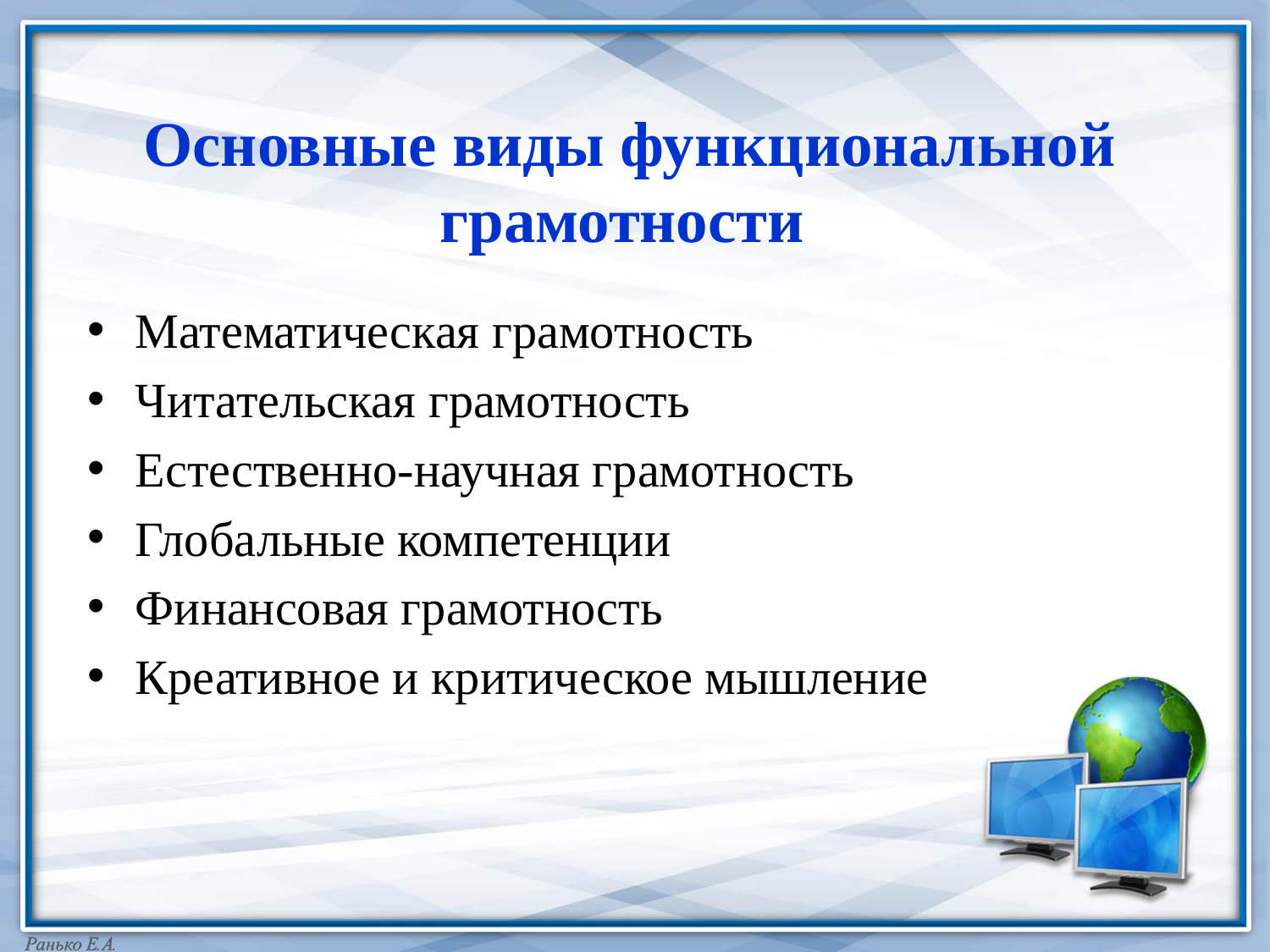

Основные виды функциональной грамотности

Математическая грамотность
Читательская грамотность
Естественно-научная грамотность
Глобальные компетенции
Финансовая грамотность
Креативное и критическое мышление